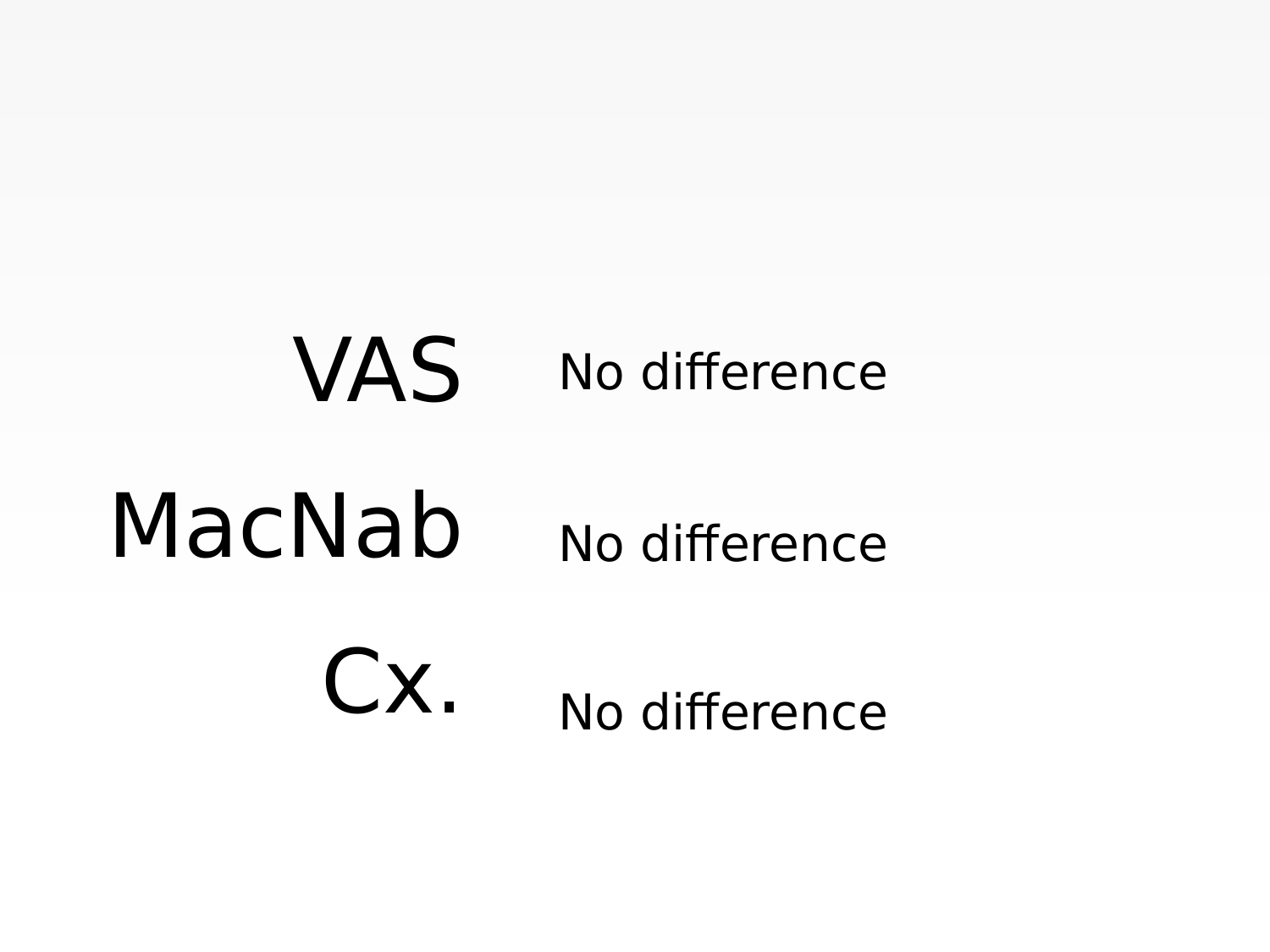

#
VAS
MacNab
Cx.
No difference
No difference
No difference